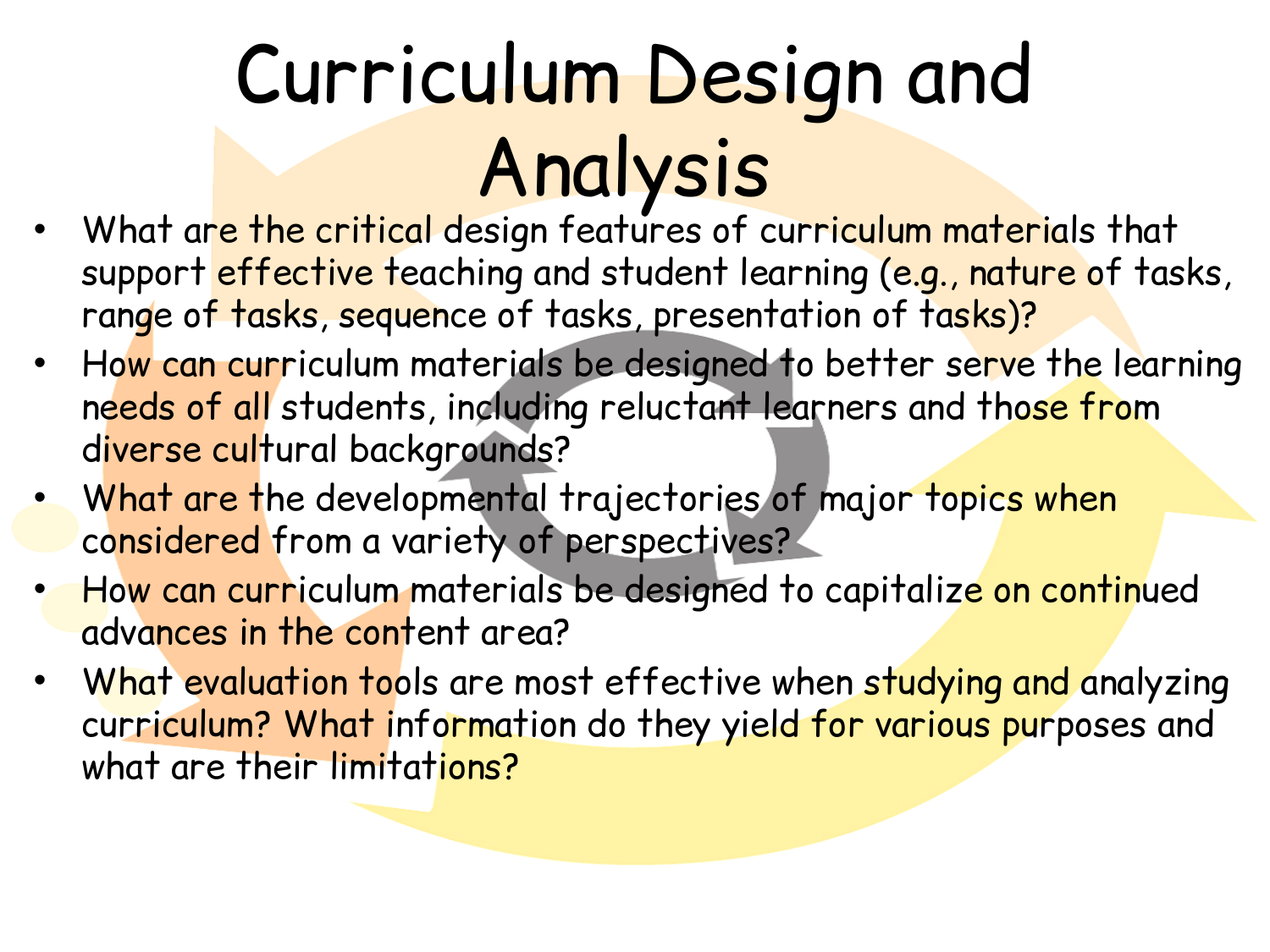

# Curriculum Design and Analysis
What are the critical design features of curriculum materials that support effective teaching and student learning (e.g., nature of tasks, range of tasks, sequence of tasks, presentation of tasks)?
How can curriculum materials be designed to better serve the learning needs of all students, including reluctant learners and those from diverse cultural backgrounds?
What are the developmental trajectories of major topics when considered from a variety of perspectives?
How can curriculum materials be designed to capitalize on continued advances in the content area?
What evaluation tools are most effective when studying and analyzing curriculum? What information do they yield for various purposes and what are their limitations?